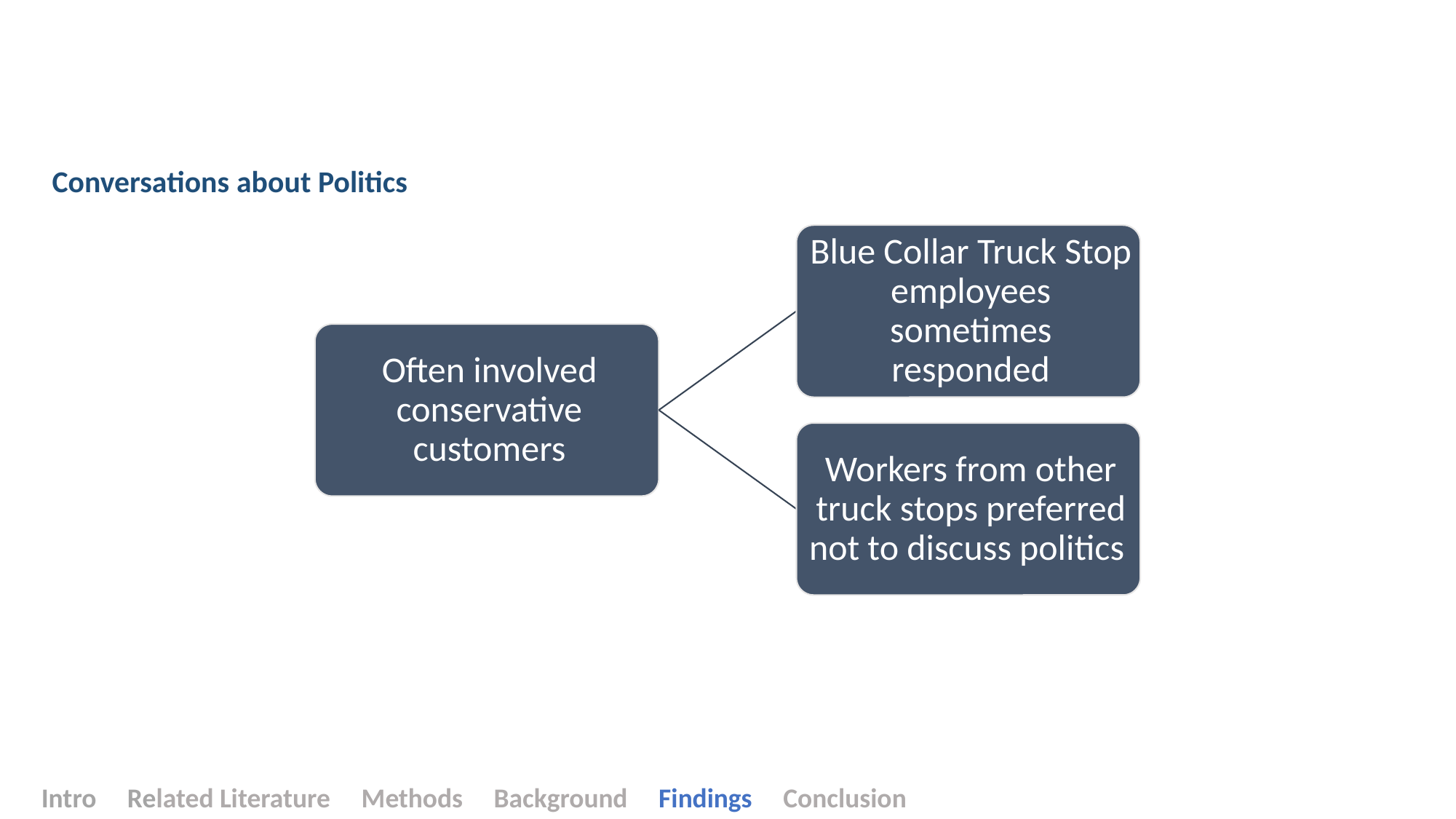

Conversations about Politics
Often involved conservative customers

Blue Collar Truck Stop employees sometimes responded

Workers from other truck stops preferred not to discuss politics
     Intro     Related Literature     Methods     Background     Findings     Conclusion